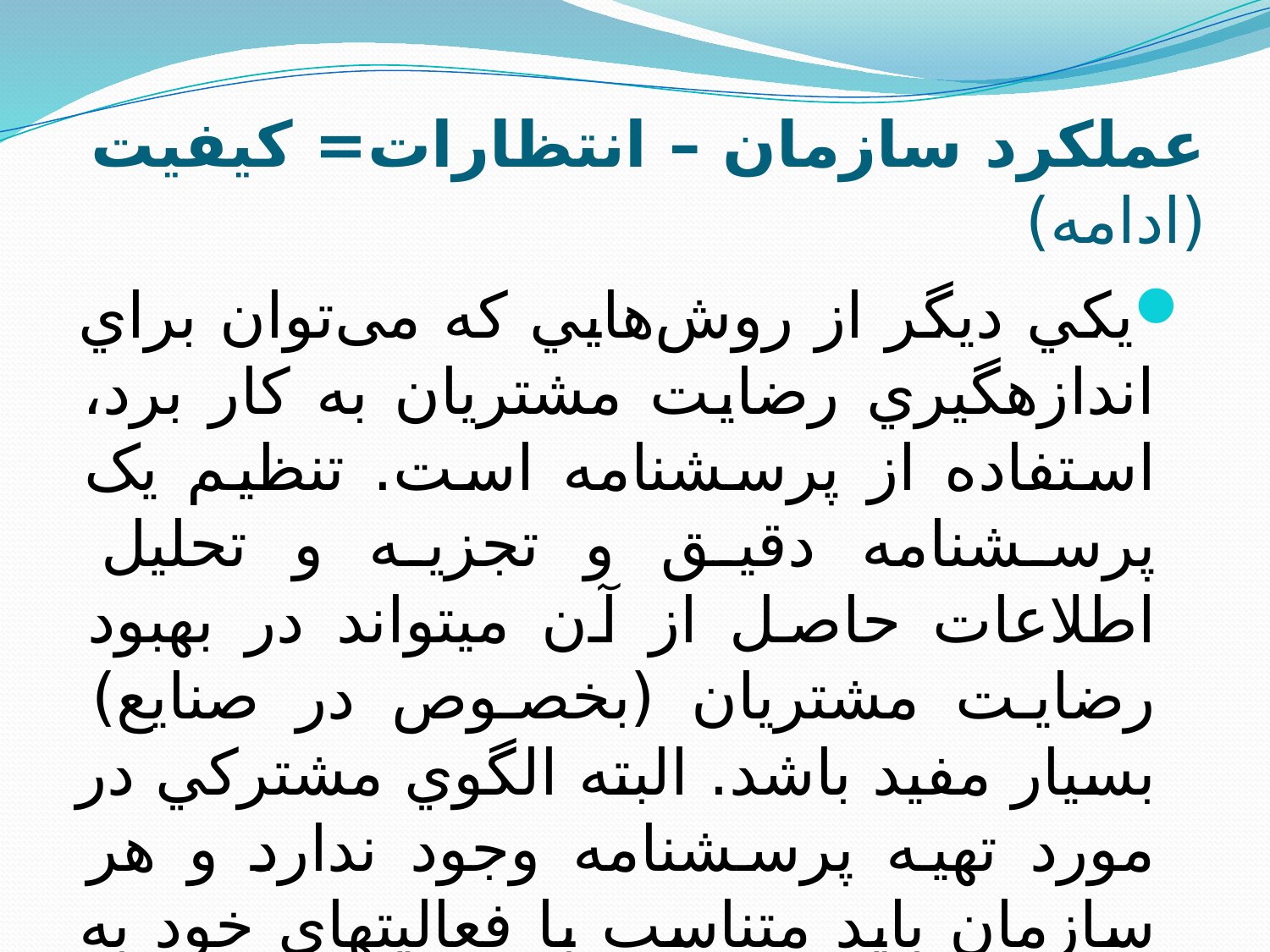

# عملکرد سازمان – انتظارات= کیفیت (ادامه)
يکي ديگر از روش‌هايي که می‌توان براي اندازه‏گيري رضايت مشتريان به کار برد، استفاده از پرسشنامه است. تنظيم يک پرسشنامه دقيق و تجزيه و تحليل اطلاعات حاصل از آن مي‏تواند در بهبود رضايت مشتريان (بخصوص در صنايع) بسيار مفيد باشد. البته الگوي مشترکي در مورد تهيه پرسشنامه وجود ندارد و هر سازمان بايد متناسب با فعاليت‏هاي خود به طراحي آن اقدام نمايد.